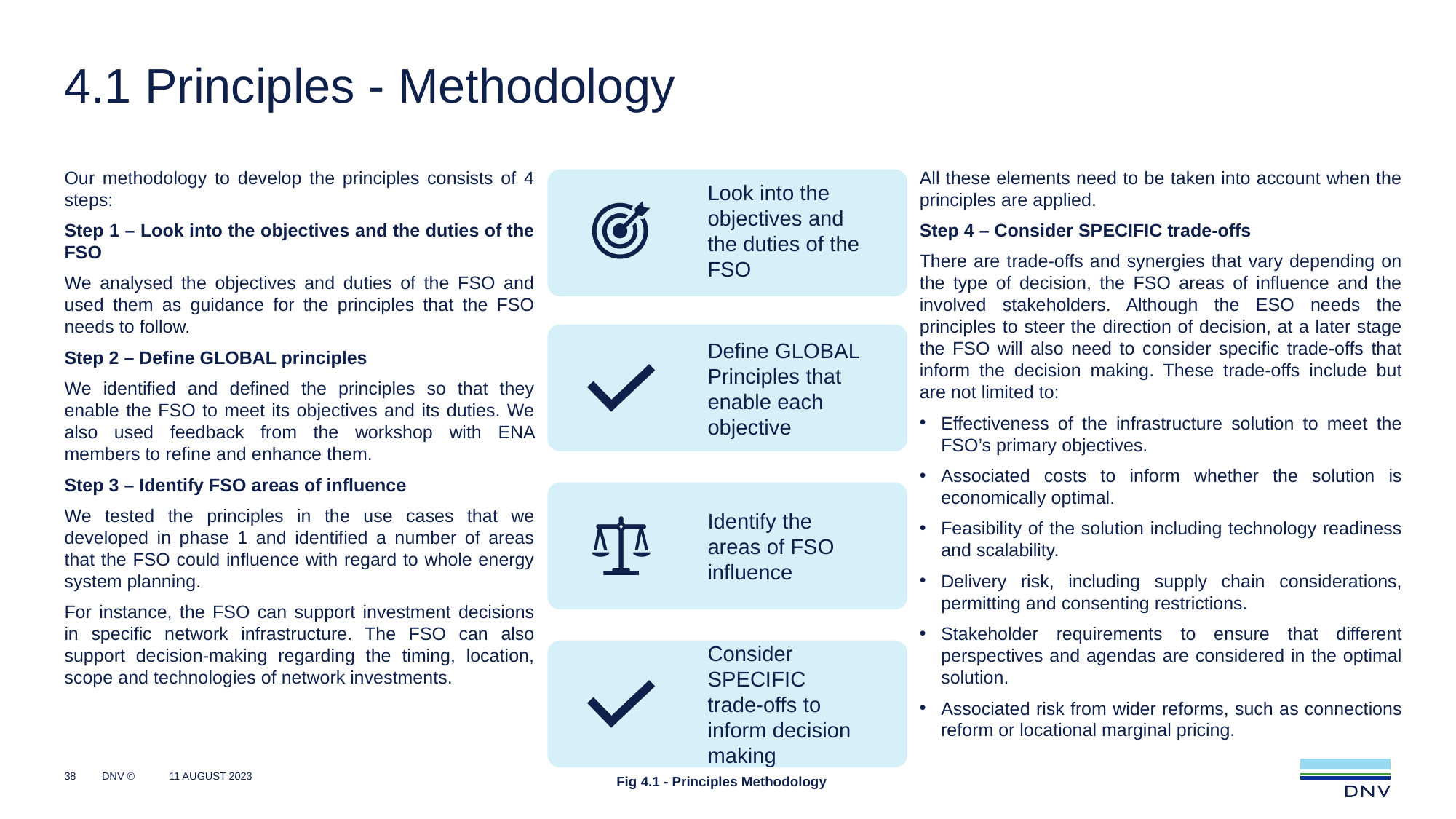

# 4.1 Principles - Methodology
Our methodology to develop the principles consists of 4 steps:
Step 1 – Look into the objectives and the duties of the FSO
We analysed the objectives and duties of the FSO and used them as guidance for the principles that the FSO needs to follow.
Step 2 – Define GLOBAL principles
We identified and defined the principles so that they enable the FSO to meet its objectives and its duties. We also used feedback from the workshop with ENA members to refine and enhance them.
Step 3 – Identify FSO areas of influence
We tested the principles in the use cases that we developed in phase 1 and identified a number of areas that the FSO could influence with regard to whole energy system planning.
For instance, the FSO can support investment decisions in specific network infrastructure. The FSO can also support decision-making regarding the timing, location, scope and technologies of network investments.
Look into the objectives and the duties of the FSO
Define GLOBAL Principles that enable each objective
Identify the areas of FSO influence
Consider SPECIFIC trade-offs to inform decision making
All these elements need to be taken into account when the principles are applied.
Step 4 – Consider SPECIFIC trade-offs
There are trade-offs and synergies that vary depending on the type of decision, the FSO areas of influence and the involved stakeholders. Although the ESO needs the principles to steer the direction of decision, at a later stage the FSO will also need to consider specific trade-offs that inform the decision making. These trade-offs include but are not limited to:
Effectiveness of the infrastructure solution to meet the FSO’s primary objectives.
Associated costs to inform whether the solution is economically optimal.
Feasibility of the solution including technology readiness and scalability.
Delivery risk, including supply chain considerations, permitting and consenting restrictions.
Stakeholder requirements to ensure that different perspectives and agendas are considered in the optimal solution.
Associated risk from wider reforms, such as connections reform or locational marginal pricing.

38
Fig 4.1 - Principles Methodology